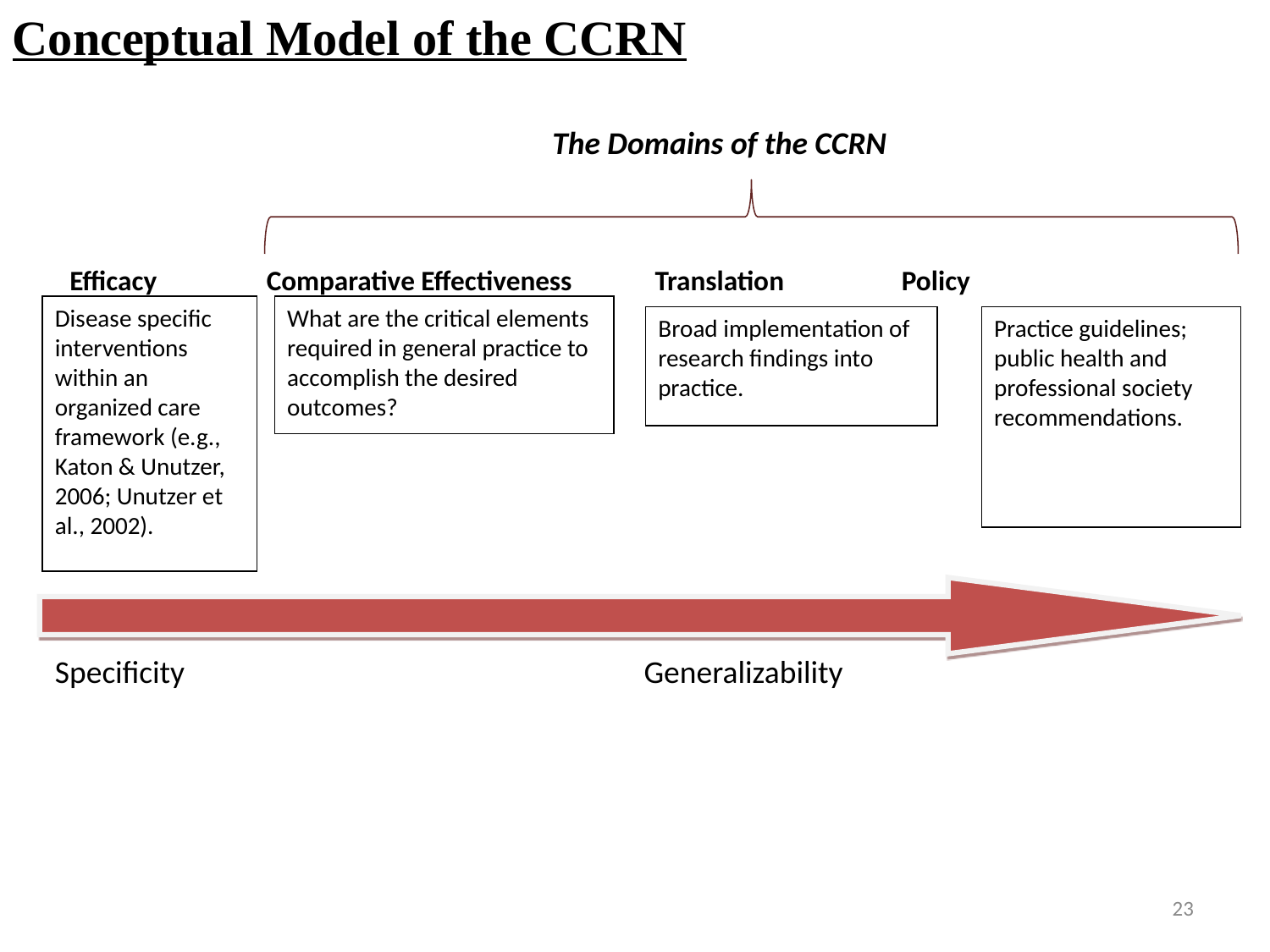

Conceptual Model of the CCRN

The Domains of the CCRN

         Efficacy	Comparative Effectiveness             Translation                  	Policy

Broad implementation of research findings into practice.
Practice guidelines; public health and professional society recommendations.

Specificity 		                             Generalizability
Disease specific interventions within an organized care framework (e.g., Katon & Unutzer, 2006; Unutzer et al., 2002).
What are the critical elements required in general practice to accomplish the desired outcomes?
23